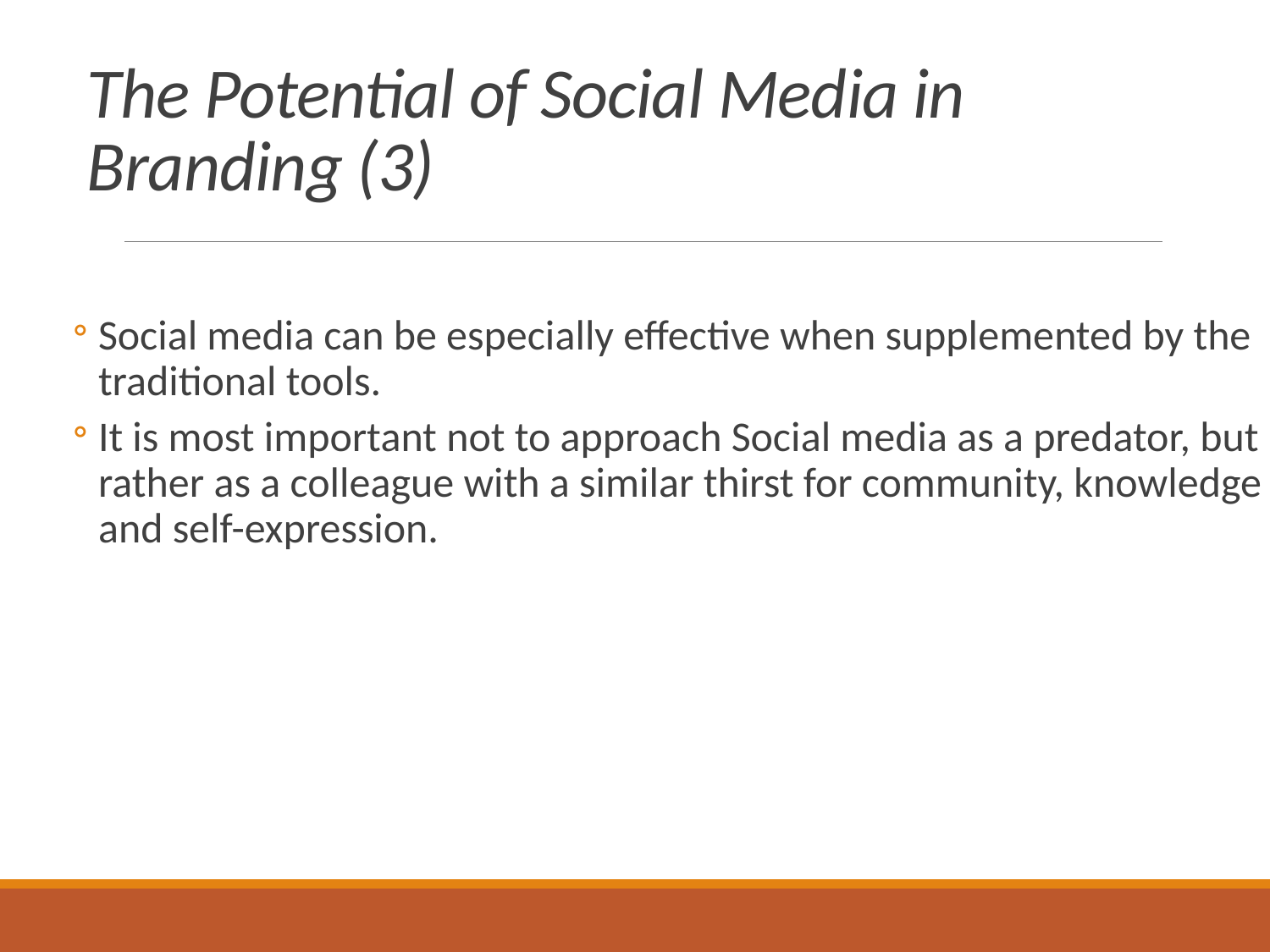

# The Potential of Social Media in Branding (3)
Social media can be especially effective when supplemented by the traditional tools.
It is most important not to approach Social media as a predator, but rather as a colleague with a similar thirst for community, knowledge and self-expression.